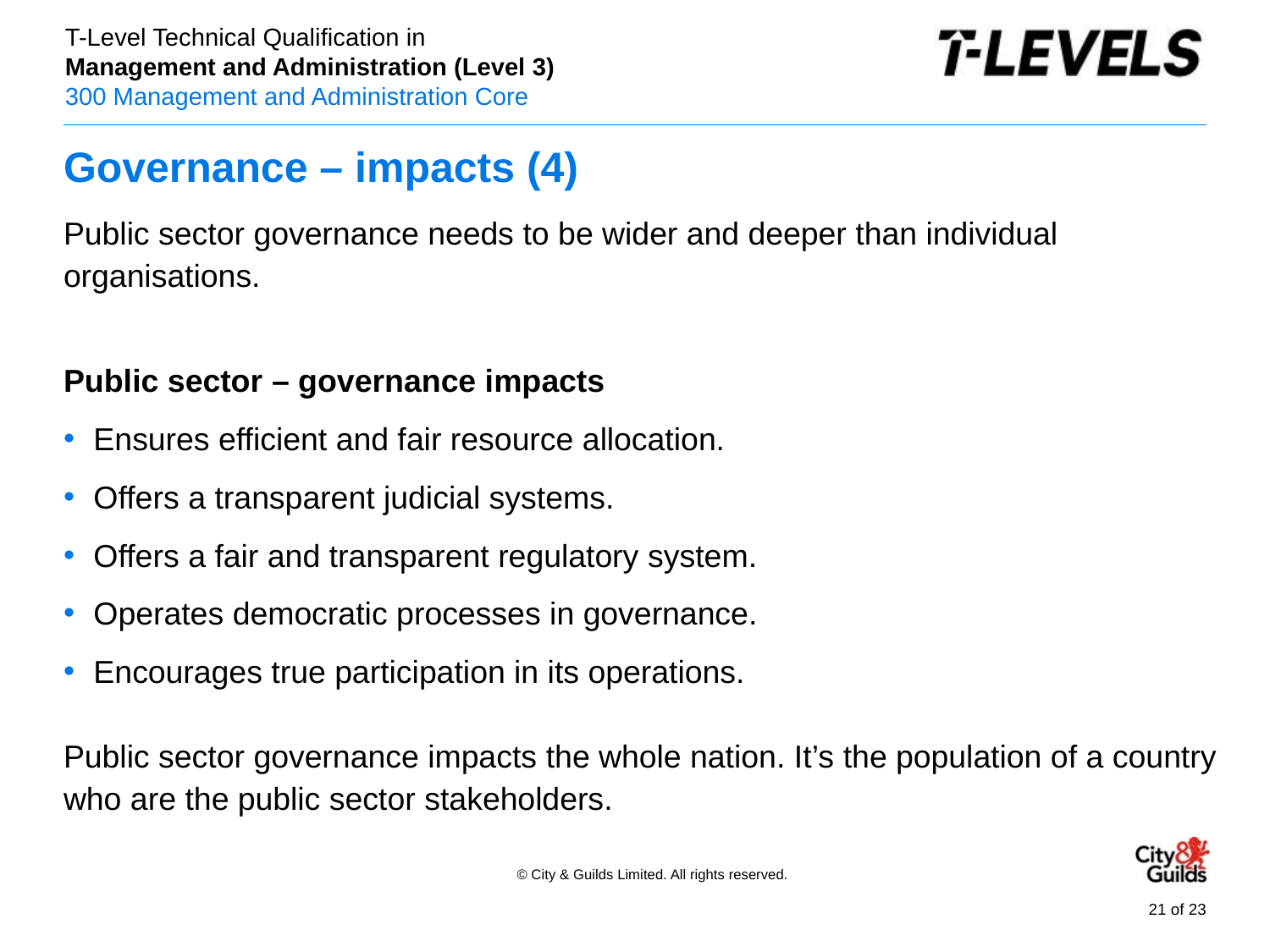

# Governance – impacts (4)
Public sector governance needs to be wider and deeper than individual organisations.

Public sector – governance impacts
Ensures efficient and fair resource allocation.
Offers a transparent judicial systems.
Offers a fair and transparent regulatory system.
Operates democratic processes in governance.
Encourages true participation in its operations.

Public sector governance impacts the whole nation. It’s the population of a country who are the public sector stakeholders.